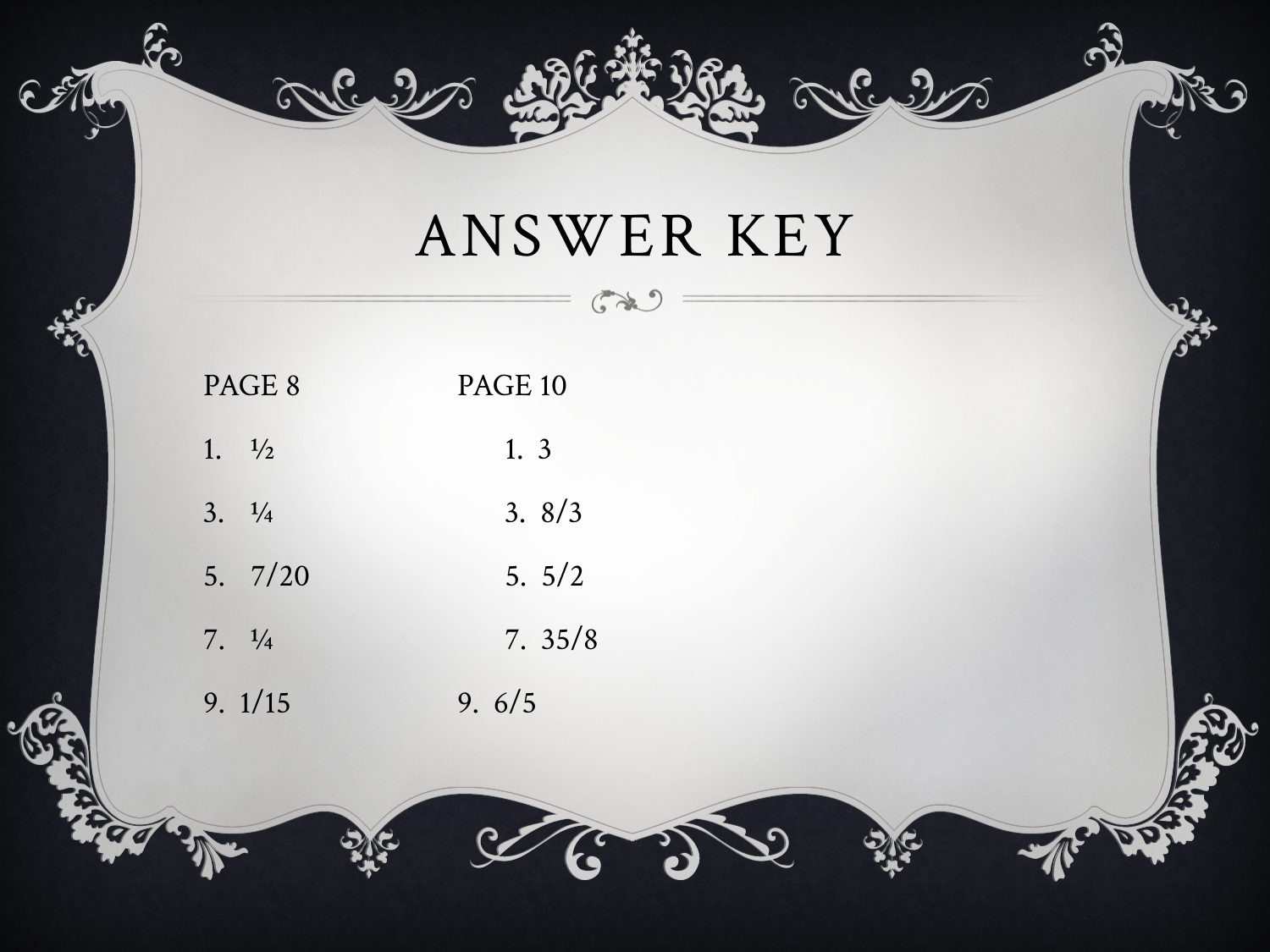

# ANSWER KEY
PAGE 8		PAGE 10
½		1.  3
¼		3.  8/3
7/20		5.  5/2
¼		7.  35/8
9.  1/15		9.  6/5